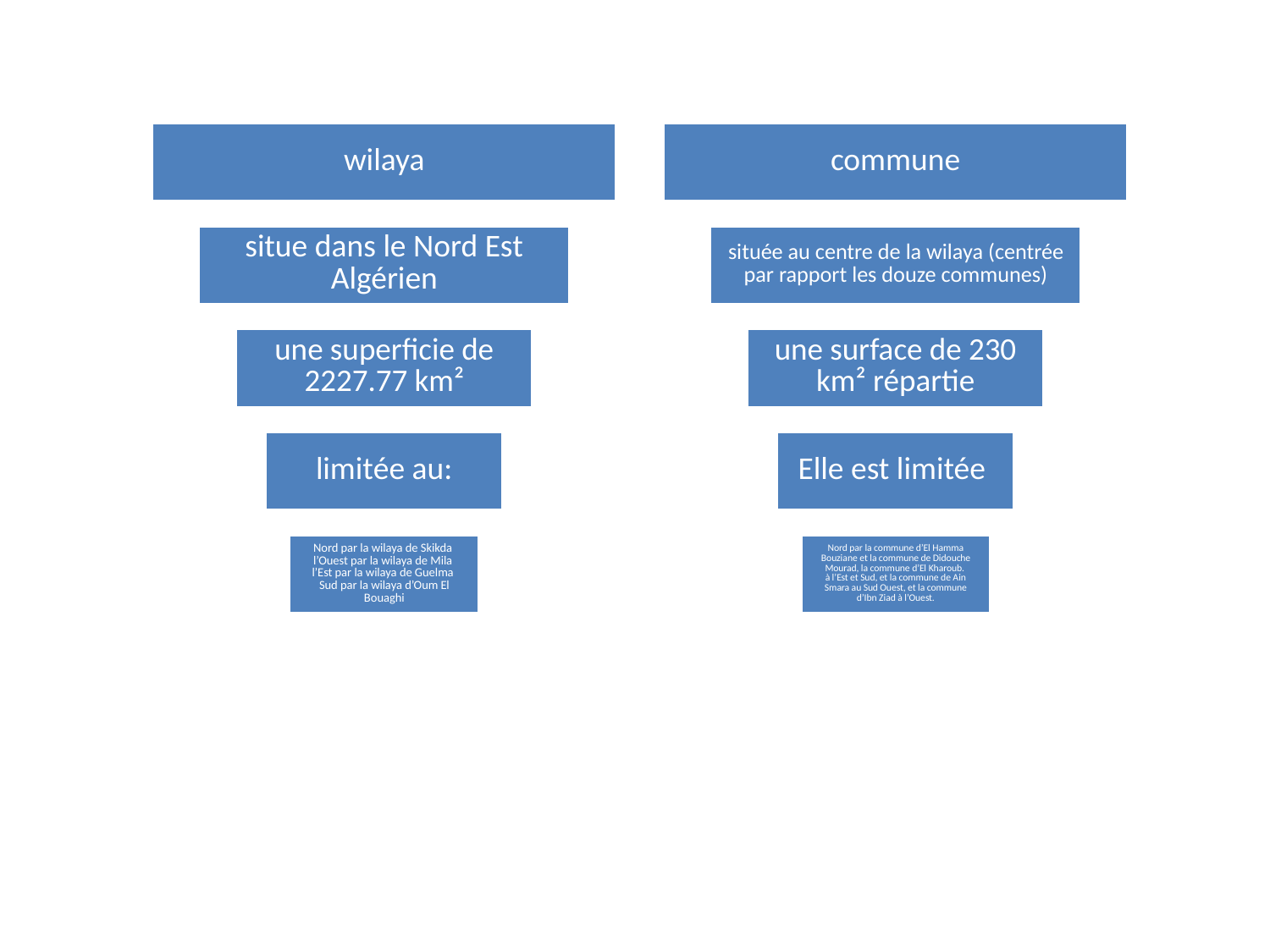

situation
commune
wilaya
situe dans le Nord Est Algérien
située au centre de la wilaya (centrée par rapport les douze communes)
une surface de 230 km² répartie
Elle est limitée
une superficie de 2227.77 km²
limitée au:
Nord par la wilaya de Skikda
l’Ouest par la wilaya de Mila
l’Est par la wilaya de Guelma
Sud par la wilaya d’Oum El Bouaghi
Nord par la commune d’El Hamma Bouziane et la commune de Didouche Mourad, la commune d’El Kharoub.
à l’Est et Sud, et la commune de Ain Smara au Sud Ouest, et la commune d’Ibn Ziad à l’Ouest.